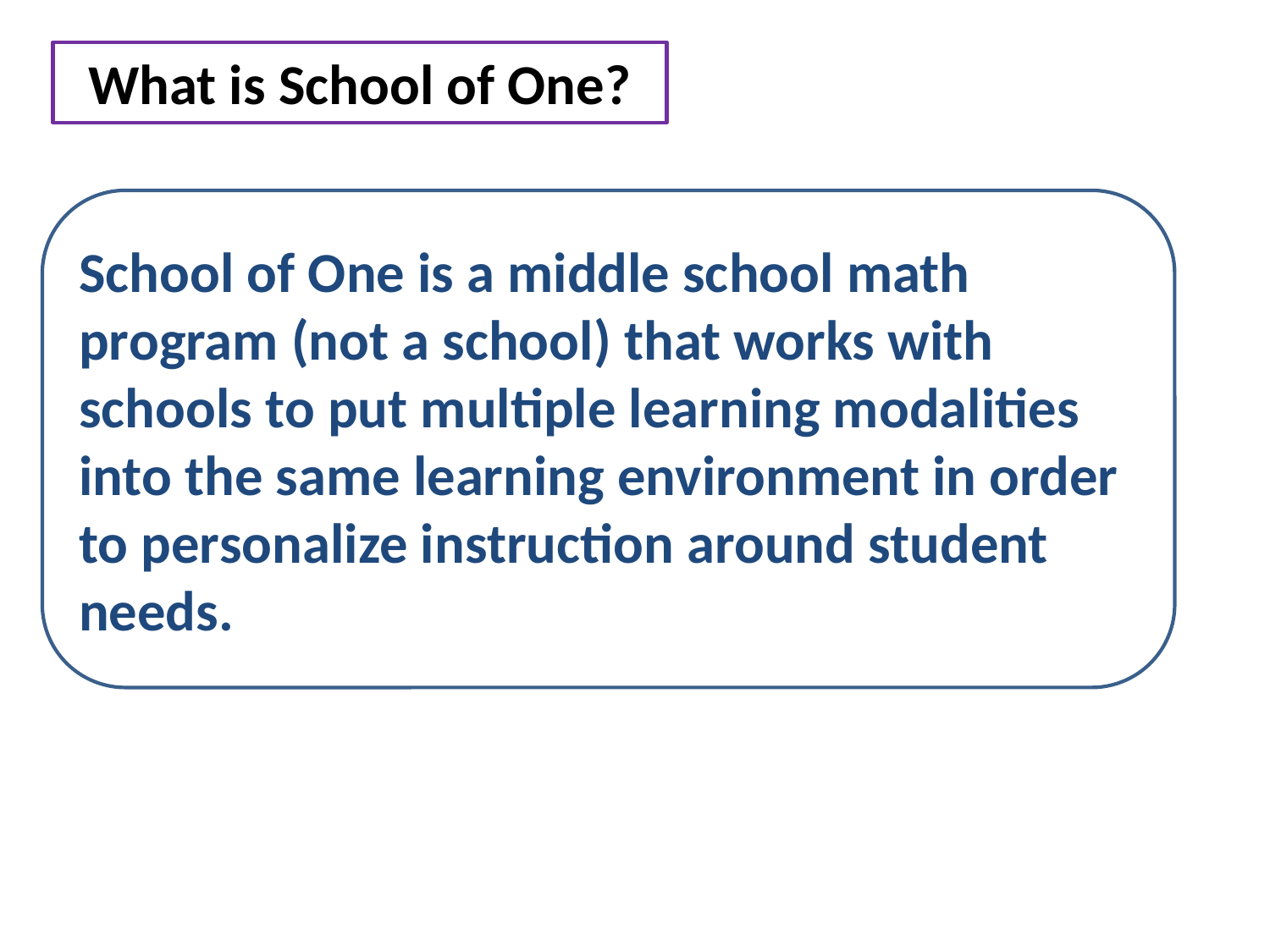

What is School of One?
School of One is a middle school math program (not a school) that works with schools to put multiple learning modalities into the same learning environment in order to personalize instruction around student needs.

9:30 - 10:30:  Review FAQ and Ask an Expert

11:20– 12:20, 1:20-2:20 Carousel activity for
four modalities